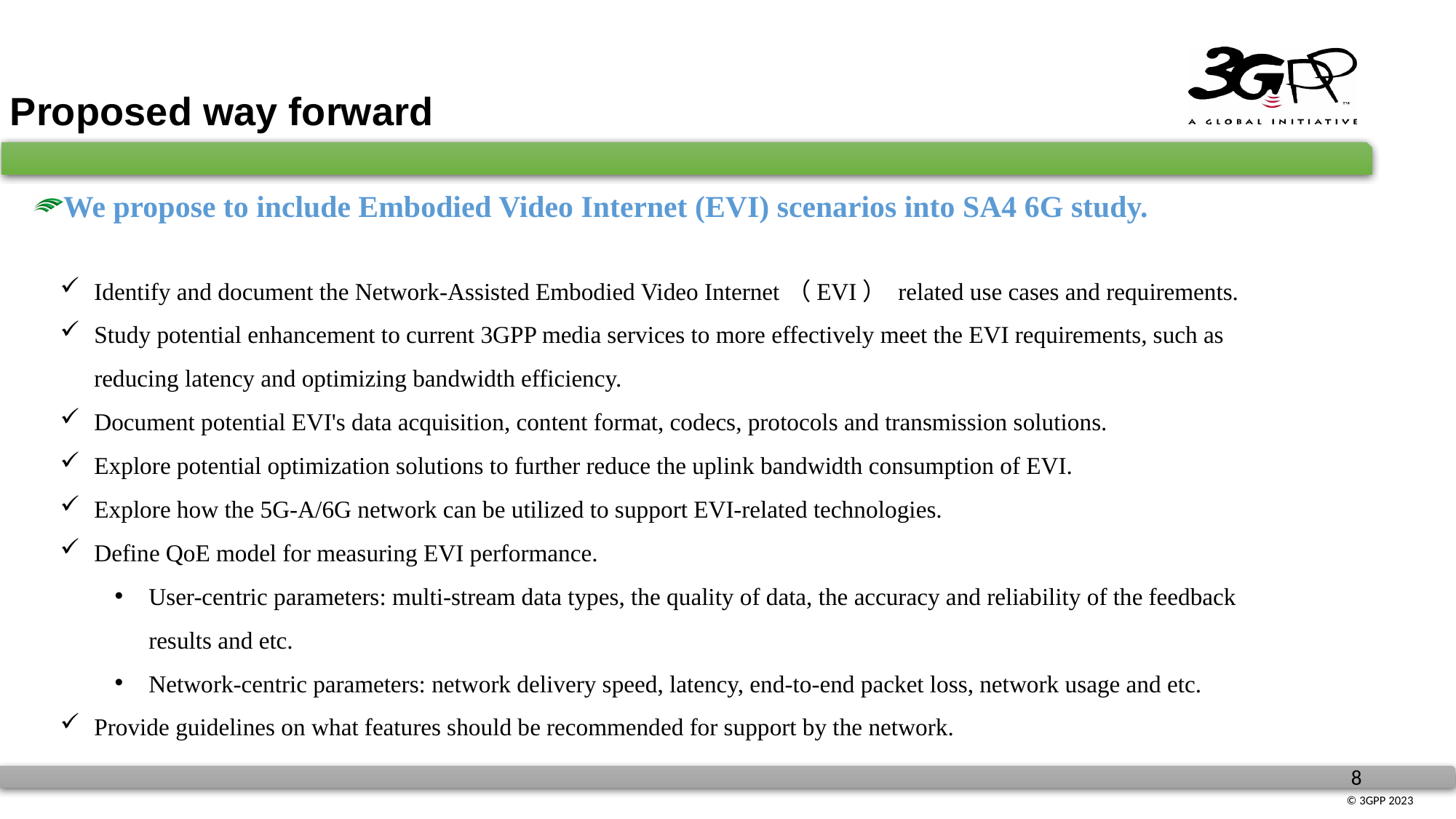

# Proposed way forward
We propose to include Embodied Video Internet (EVI) scenarios into SA4 6G study.

Identify and document the Network-Assisted Embodied Video Internet（EVI） related use cases and requirements.
Study potential enhancement to current 3GPP media services to more effectively meet the EVI requirements, such as reducing latency and optimizing bandwidth efficiency.
Document potential EVI's data acquisition, content format, codecs, protocols and transmission solutions.
Explore potential optimization solutions to further reduce the uplink bandwidth consumption of EVI.
Explore how the 5G-A/6G network can be utilized to support EVI-related technologies.
Define QoE model for measuring EVI performance.
User-centric parameters: multi-stream data types, the quality of data, the accuracy and reliability of the feedback results and etc.
Network-centric parameters: network delivery speed, latency, end-to-end packet loss, network usage and etc.
Provide guidelines on what features should be recommended for support by the network.